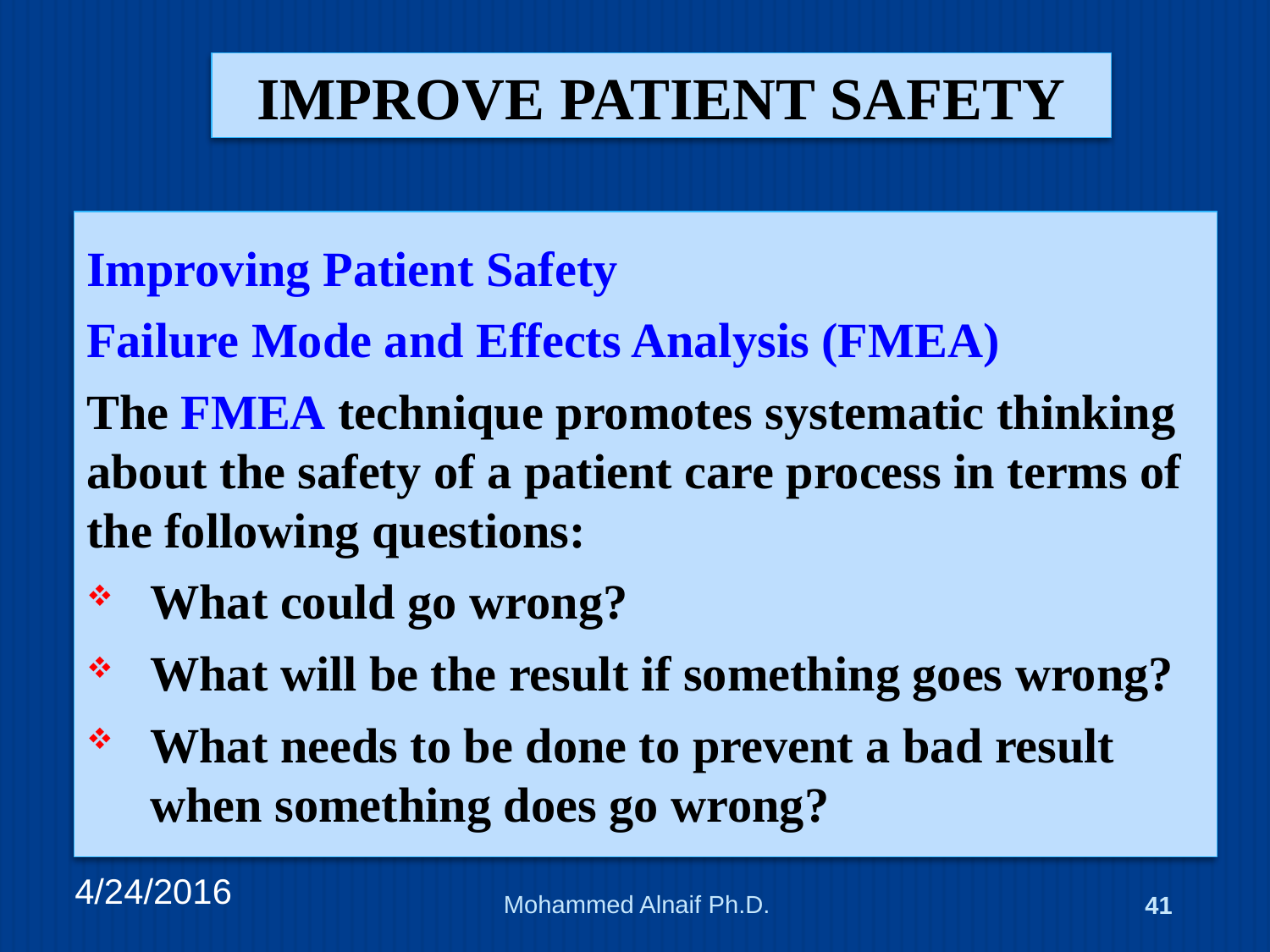

# improve patient safety
Improving Patient Safety
Failure Mode and Effects Analysis (FMEA)
The FMEA technique promotes systematic thinking about the safety of a patient care process in terms of the following questions:
What could go wrong?
What will be the result if something goes wrong?
What needs to be done to prevent a bad result when something does go wrong?
4/24/2016
Mohammed Alnaif Ph.D.
41